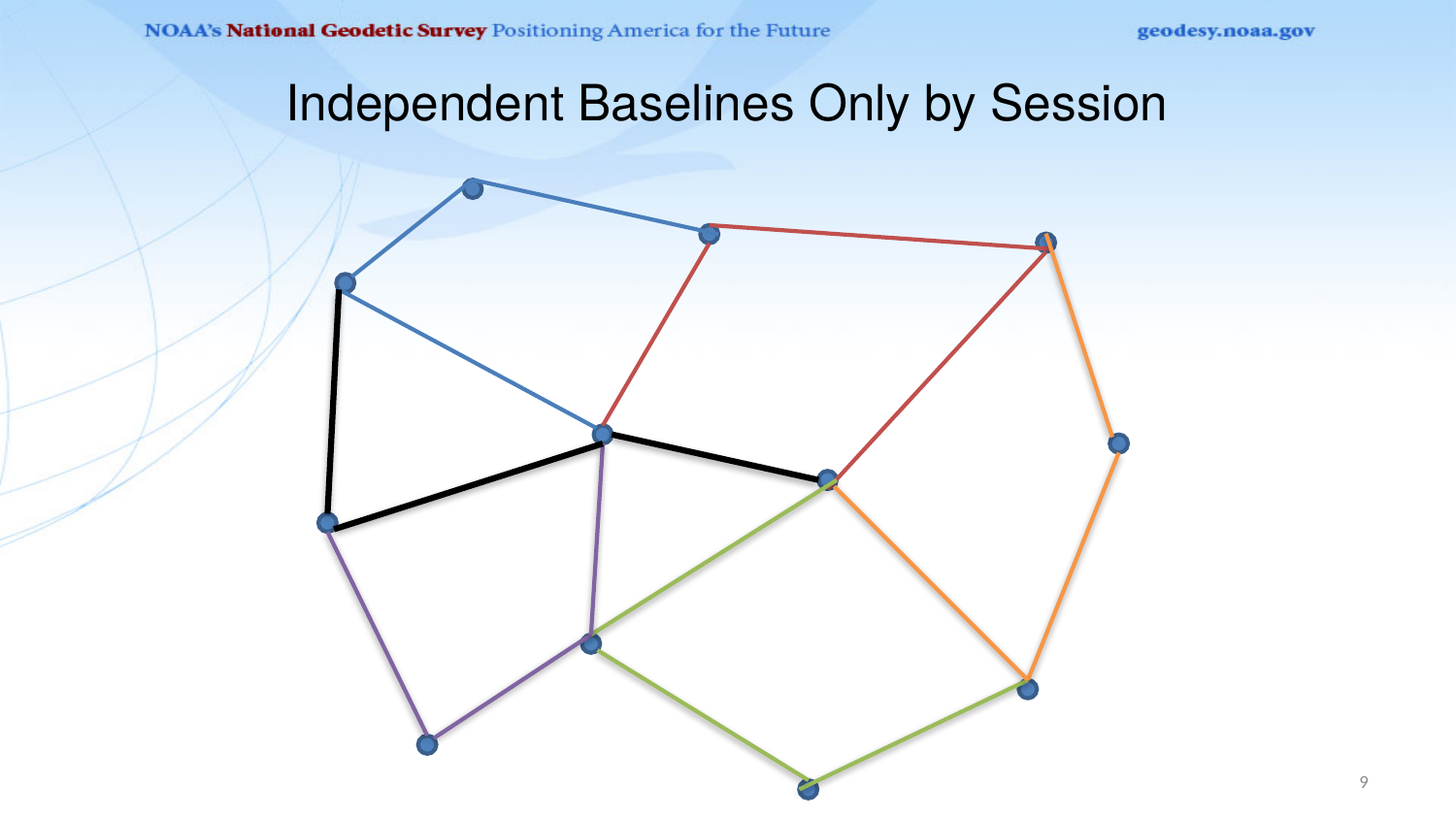

# Independent Baselines Only by Session

9